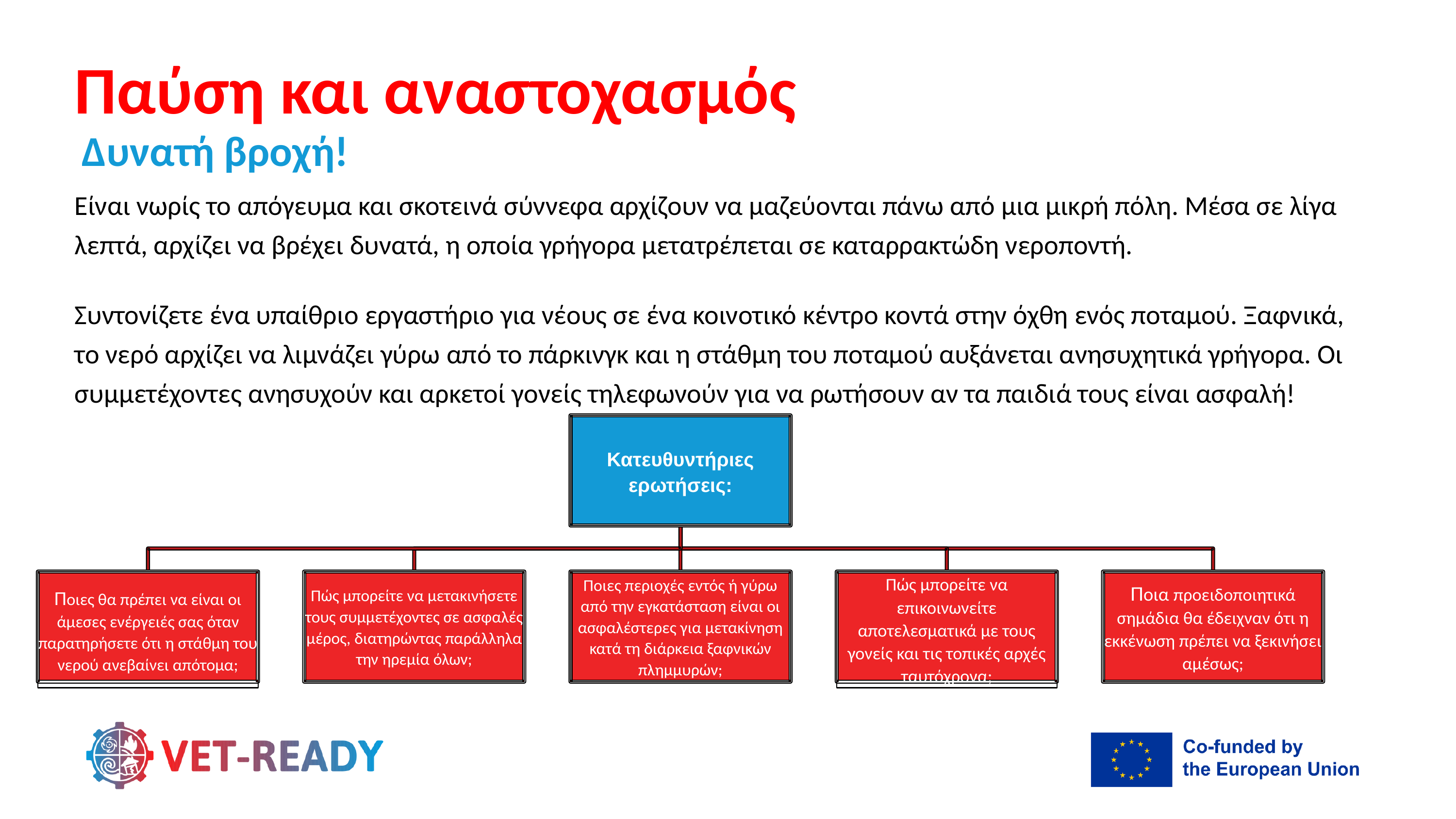

Παύση και αναστοχασμός
Δυνατή βροχή!

Είναι νωρίς το απόγευμα και σκοτεινά σύννεφα αρχίζουν να μαζεύονται πάνω από μια μικρή πόλη. Μέσα σε λίγα λεπτά, αρχίζει να βρέχει δυνατά, η οποία γρήγορα μετατρέπεται σε καταρρακτώδη νεροποντή.

Συντονίζετε ένα υπαίθριο εργαστήριο για νέους σε ένα κοινοτικό κέντρο κοντά στην όχθη ενός ποταμού. Ξαφνικά, το νερό αρχίζει να λιμνάζει γύρω από το πάρκινγκ και η στάθμη του ποταμού αυξάνεται ανησυχητικά γρήγορα. Οι συμμετέχοντες ανησυχούν και αρκετοί γονείς τηλεφωνούν για να ρωτήσουν αν τα παιδιά τους είναι ασφαλή!

Κατευθυντήριες ερωτήσεις:

Ποιες θα πρέπει να είναι οι άμεσες ενέργειές σας όταν παρατηρήσετε ότι η στάθμη του νερού ανεβαίνει απότομα;

Πώς μπορείτε να επικοινωνείτε αποτελεσματικά με τους γονείς και τις τοπικές αρχές ταυτόχρονα;

Ποια προειδοποιητικά σημάδια θα έδειχναν ότι η εκκένωση πρέπει να ξεκινήσει αμέσως;

Πώς μπορείτε να μετακινήσετε τους συμμετέχοντες σε ασφαλές μέρος, διατηρώντας παράλληλα την ηρεμία όλων;

Ποιες περιοχές εντός ή γύρω από την εγκατάσταση είναι οι ασφαλέστερες για μετακίνηση κατά τη διάρκεια ξαφνικών πλημμυρών;